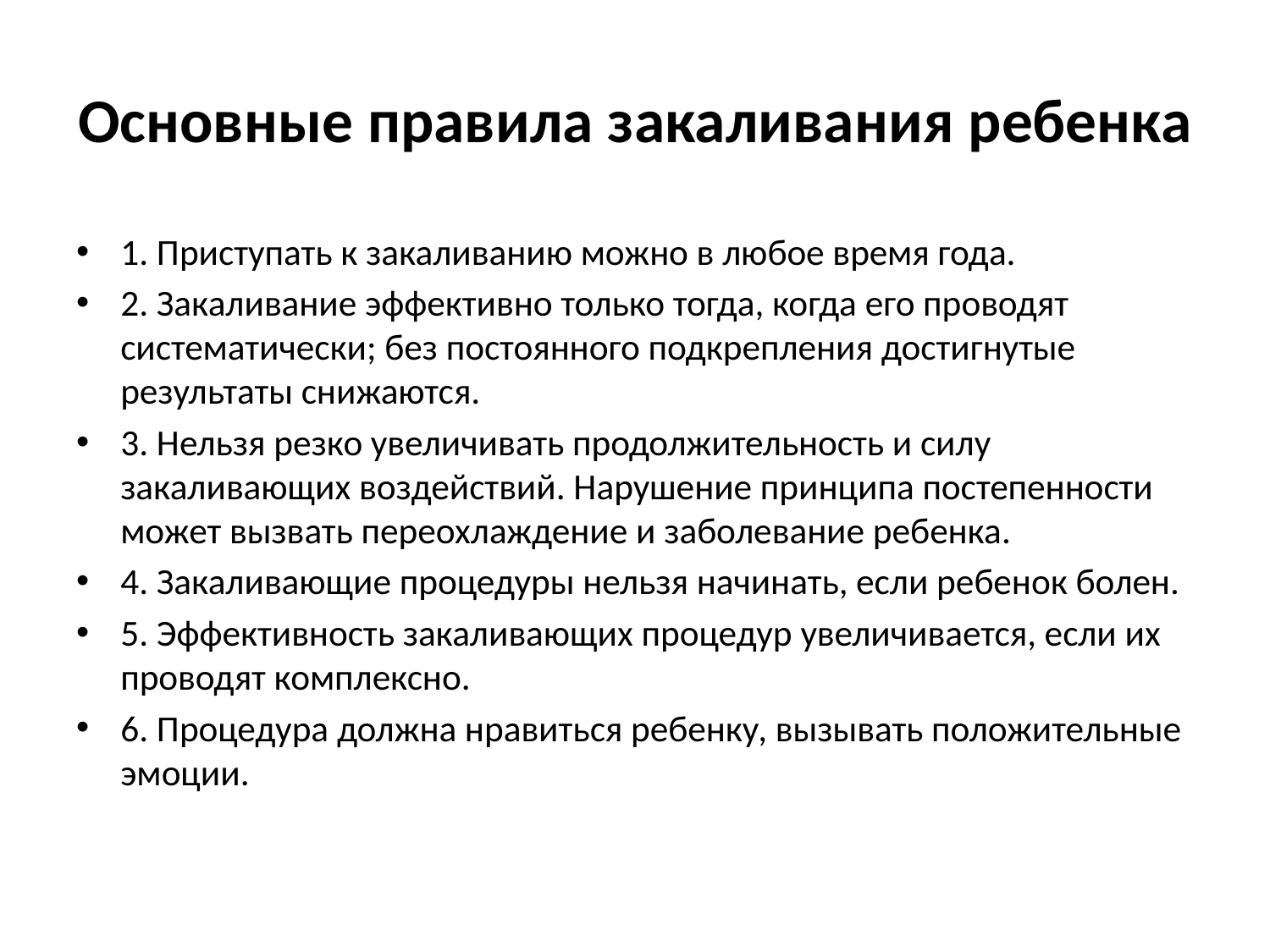

# Основные правила закаливания ребенка
1. Приступать к закаливанию можно в любое время года.
2. Закаливание эффективно только тогда, когда его проводят систематически; без постоянного подкрепления достигнутые результаты снижаются.
3. Нельзя резко увеличивать продолжительность и силу закаливающих воздействий. Нарушение принципа постепенности может вызвать переохлаждение и заболевание ребенка.
4. Закаливающие процедуры нельзя начинать, если ребенок болен.
5. Эффективность закаливающих процедур увеличивается, если их проводят комплексно.
6. Процедура должна нравиться ребенку, вызывать положительные эмоции.